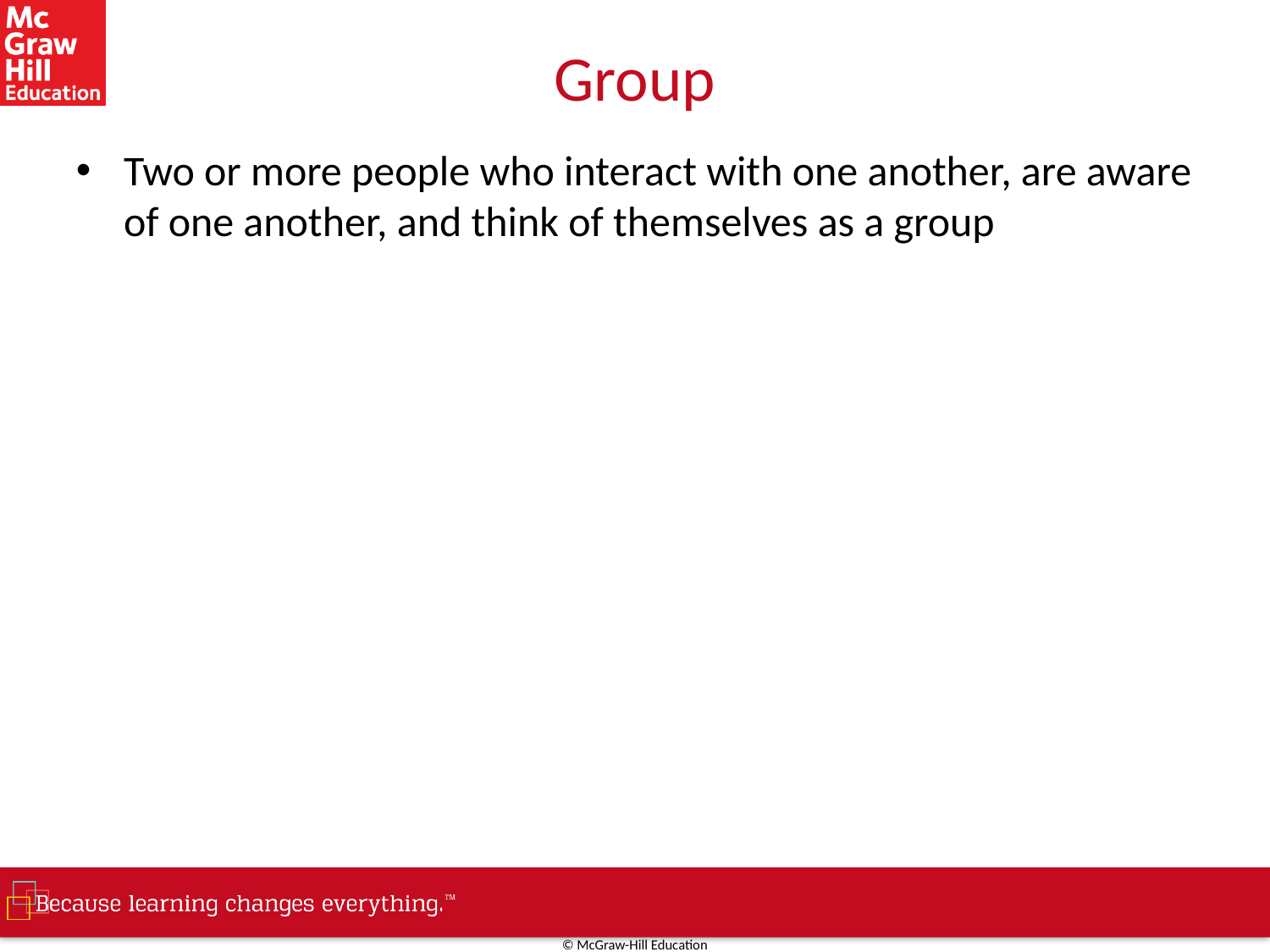

# Group
Two or more people who interact with one another, are aware of one another, and think of themselves as a group